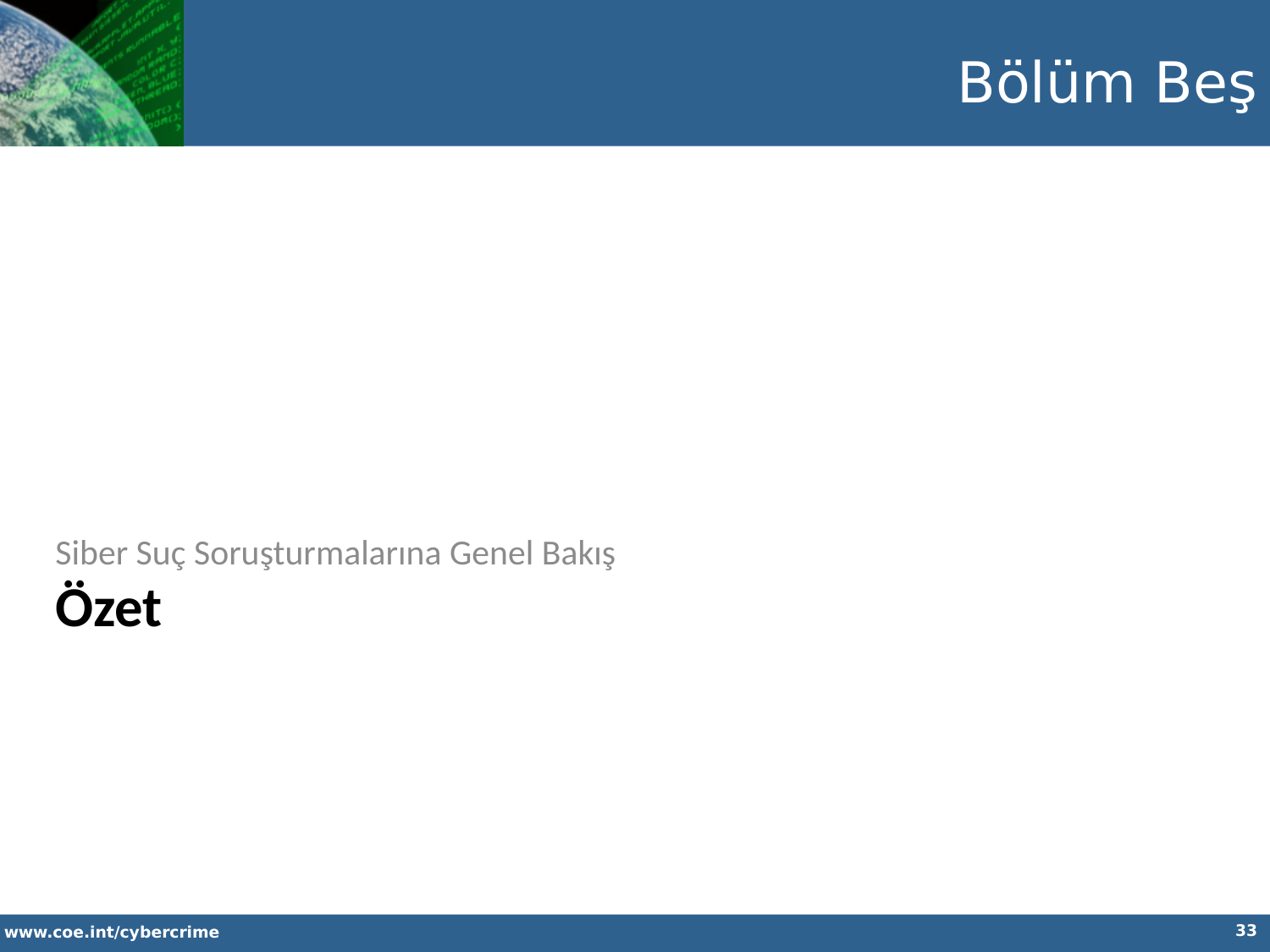

Bölüm Beş
Siber Suç Soruşturmalarına Genel Bakış
Özet
33